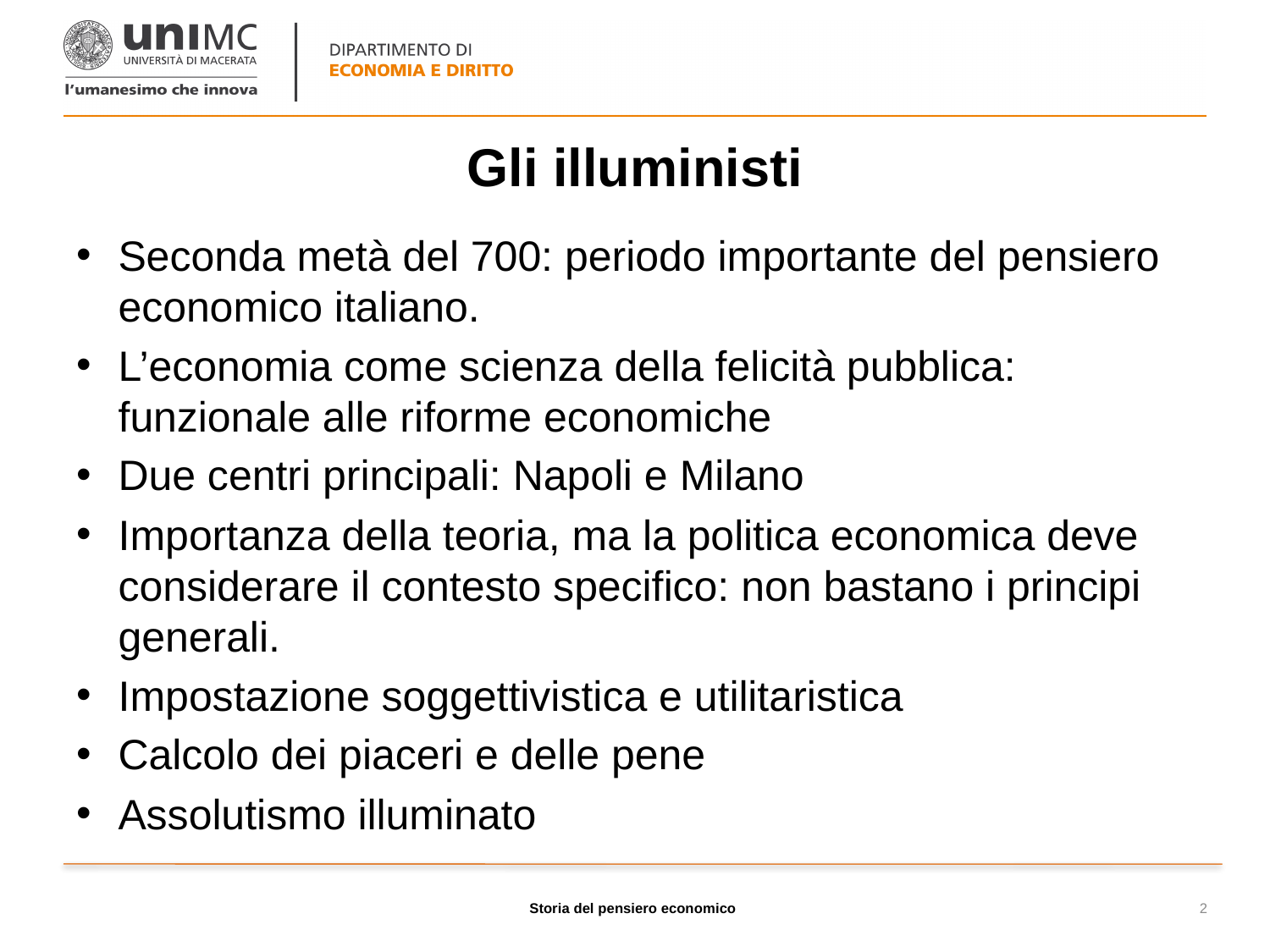

# Gli illuministi
Seconda metà del 700: periodo importante del pensiero economico italiano.
L’economia come scienza della felicità pubblica: funzionale alle riforme economiche
Due centri principali: Napoli e Milano
Importanza della teoria, ma la politica economica deve considerare il contesto specifico: non bastano i principi generali.
Impostazione soggettivistica e utilitaristica
Calcolo dei piaceri e delle pene
Assolutismo illuminato
Storia del pensiero economico
2